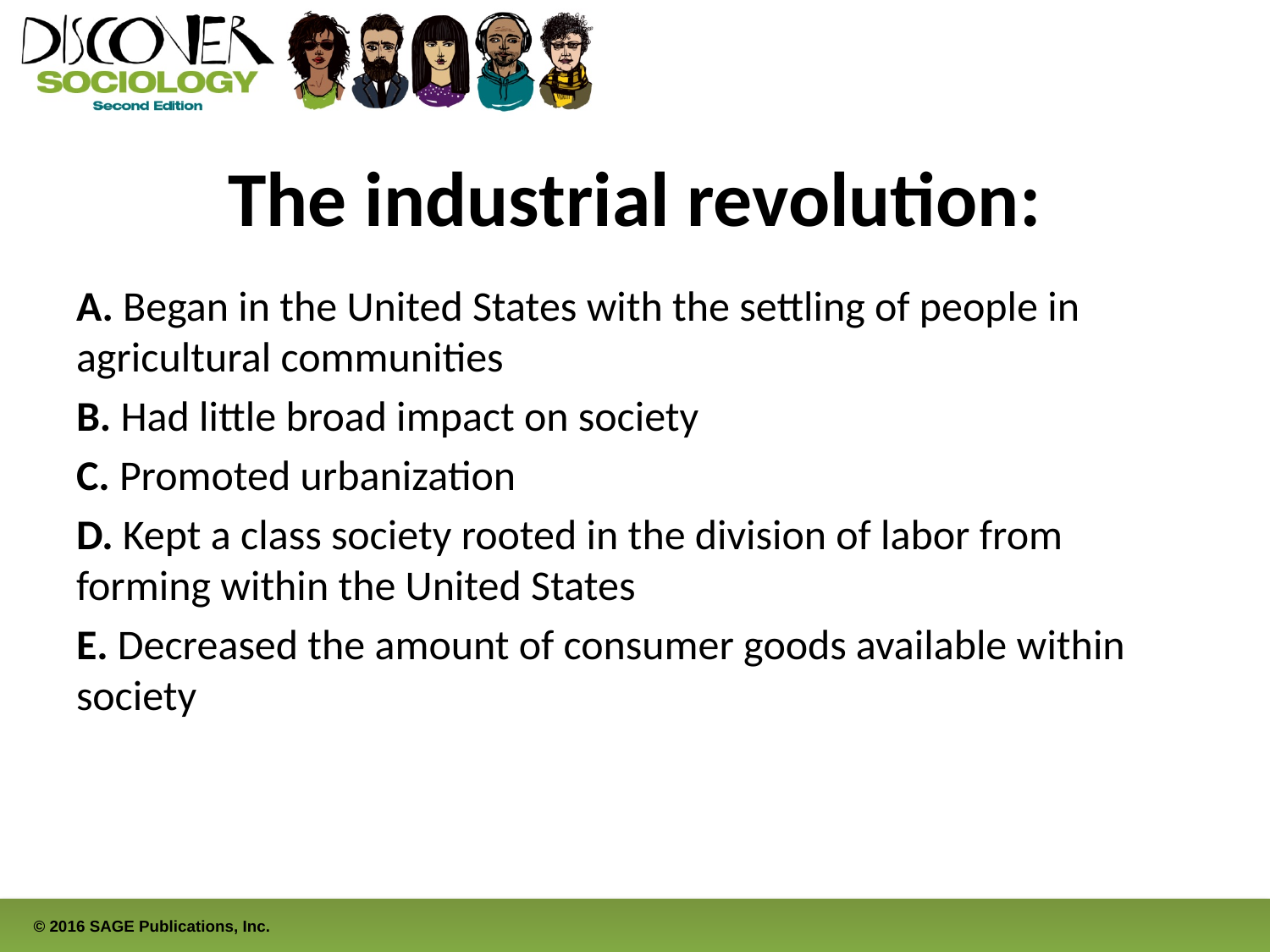

# The industrial revolution:
A. Began in the United States with the settling of people in agricultural communities
B. Had little broad impact on society
C. Promoted urbanization
D. Kept a class society rooted in the division of labor from forming within the United States
E. Decreased the amount of consumer goods available within society